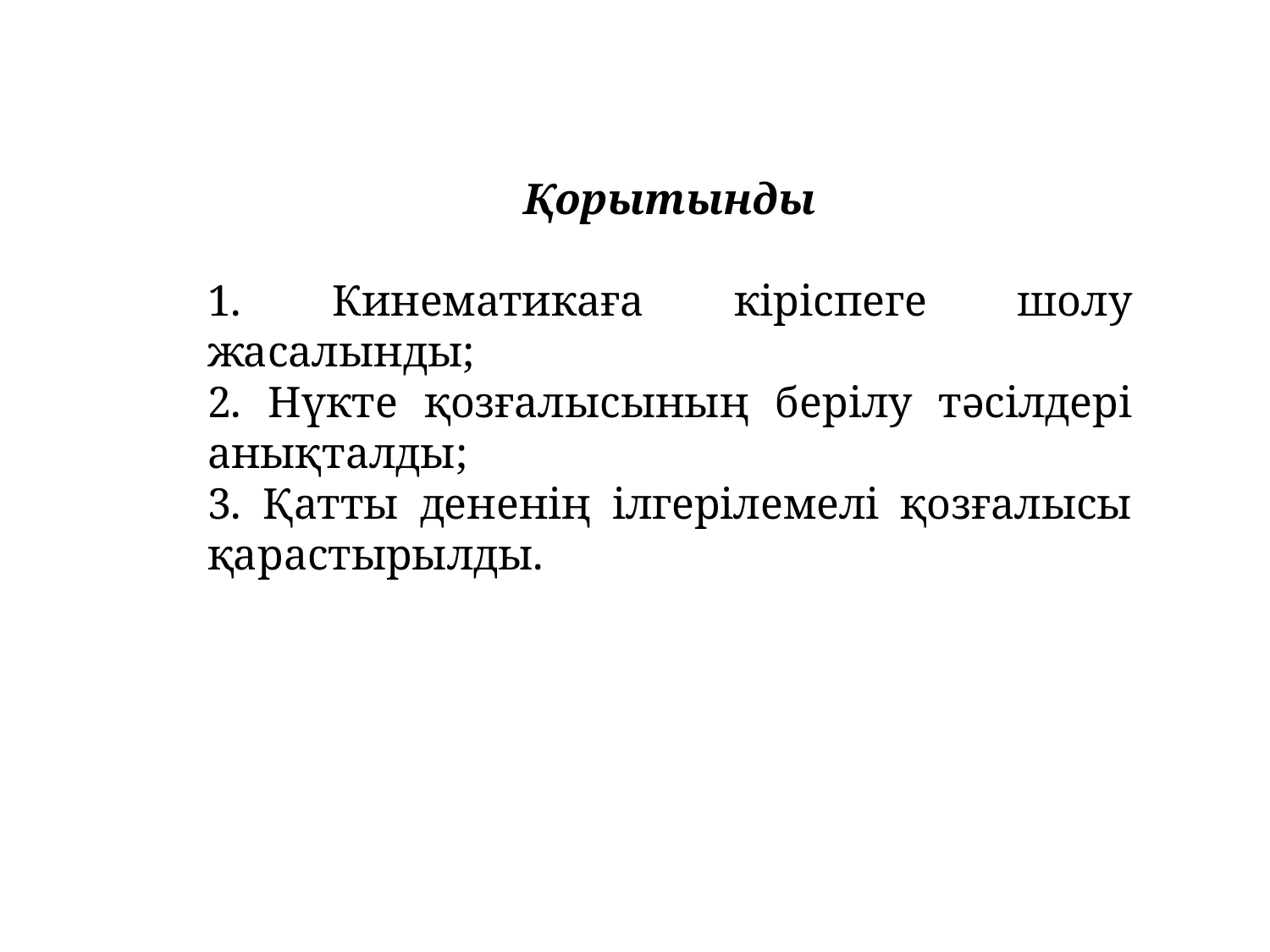

Қорытынды

1. Кинематикаға кіріспеге шолу жасалынды;
2. Нүкте қозғалысының берілу тәсілдері анықталды;
3. Қатты дененің ілгерілемелі қозғалысы қарастырылды.